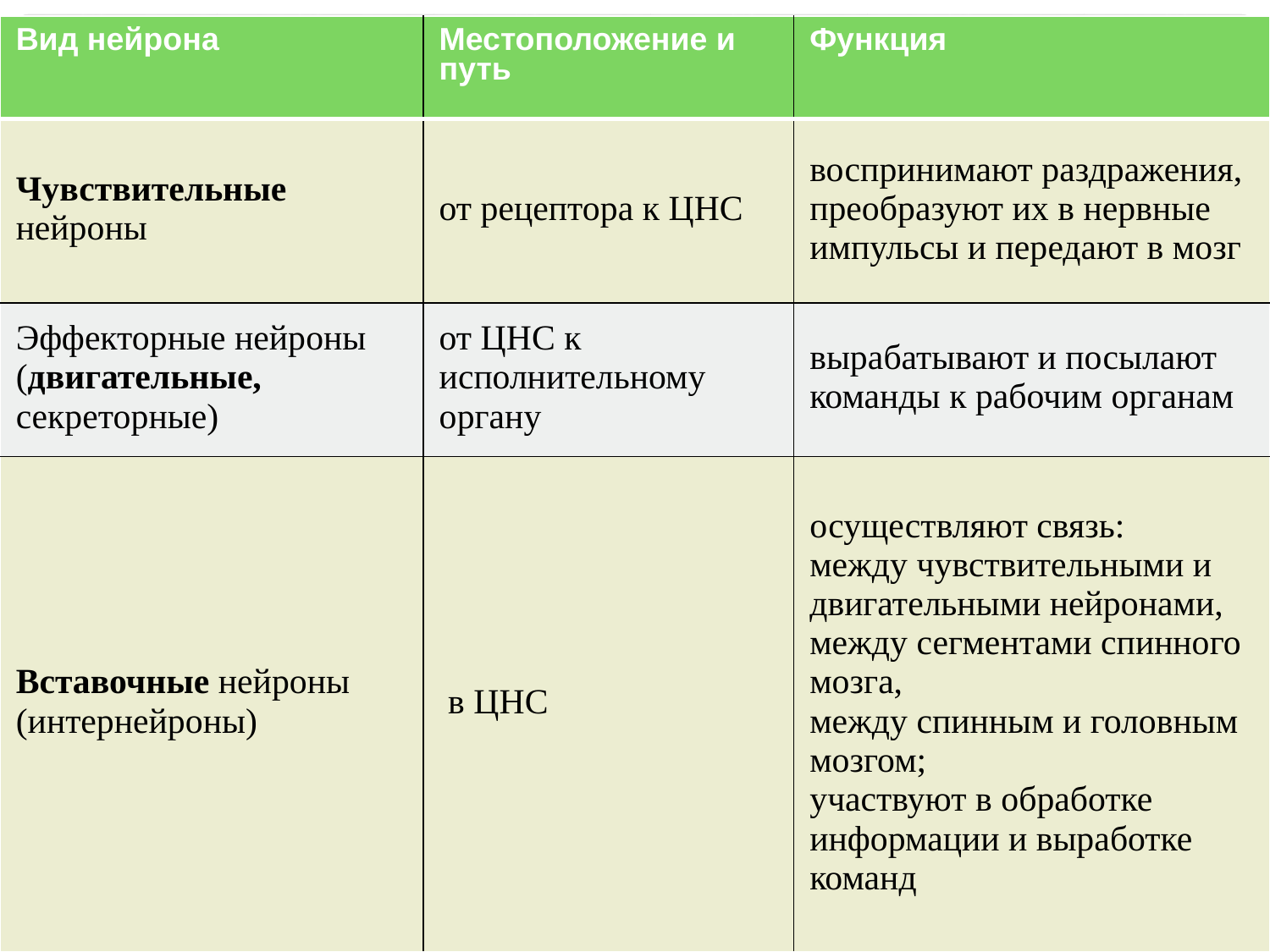

| Вид нейрона | Местоположение и путь | Функция |
| --- | --- | --- |
| Чувствительные нейроны | от рецептора к ЦНС | воспринимают раздражения, преобразуют их в нервные импульсы и передают в мозг |
| Эффекторные нейроны (двигательные, секреторные) | от ЦНС к исполнительному органу | вырабатывают и посылают команды к рабочим органам |
| Вставочные нейроны (интернейроны) | в ЦНС | осуществляют связь: между чувствительными и двигательными нейронами, между сегментами спинного мозга, между спинным и головным мозгом; участвуют в обработке информации и выработке команд |
8